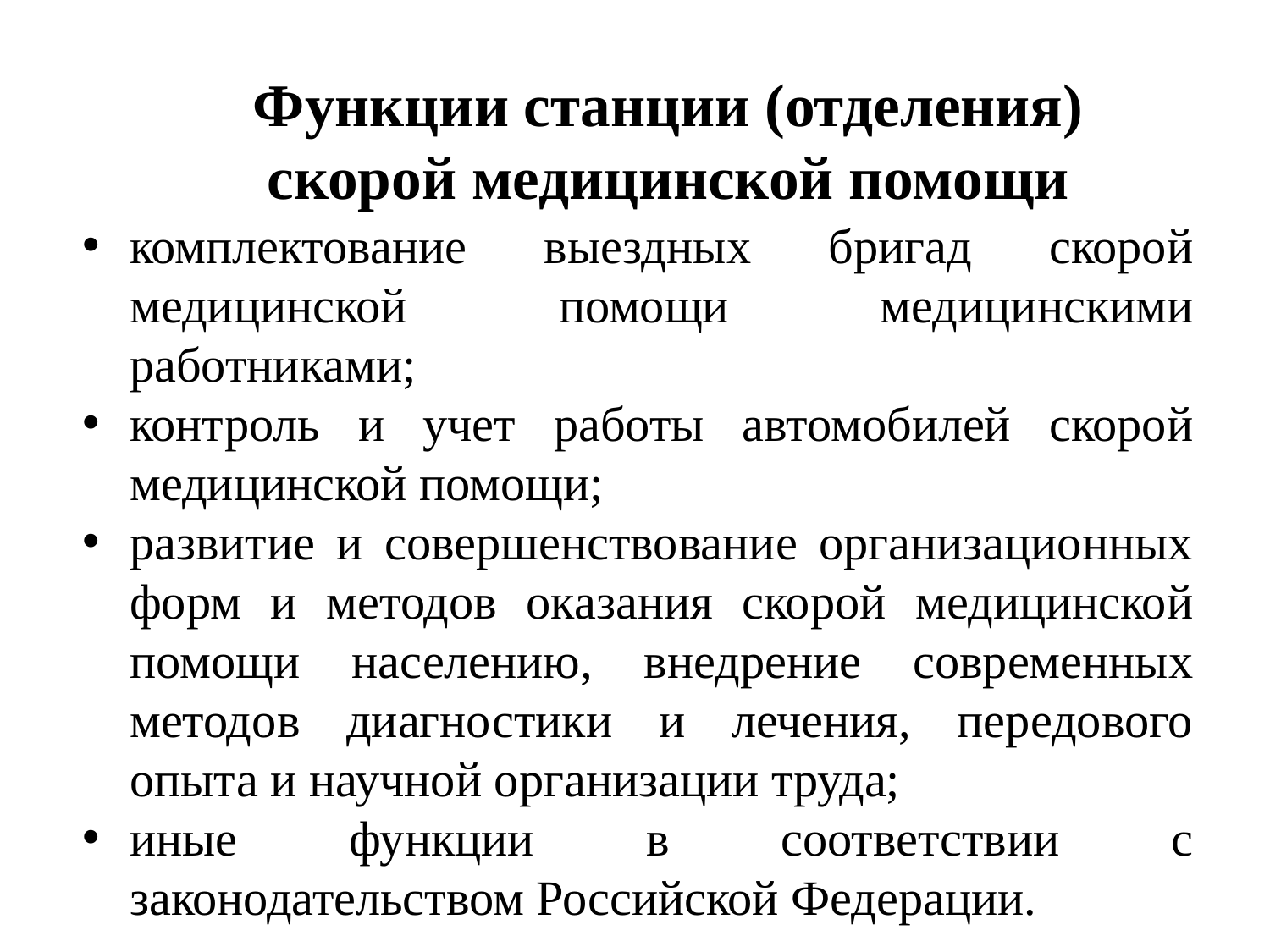

# Функции станции (отделения) скорой медицинской помощи
комплектование выездных бригад скорой медицинской помощи медицинскими работниками;
контроль и учет работы автомобилей скорой медицинской помощи;
развитие и совершенствование организационных форм и методов оказания скорой медицинской помощи населению, внедрение современных методов диагностики и лечения, передового опыта и научной организации труда;
иные функции в соответствии с законодательством Российской Федерации.